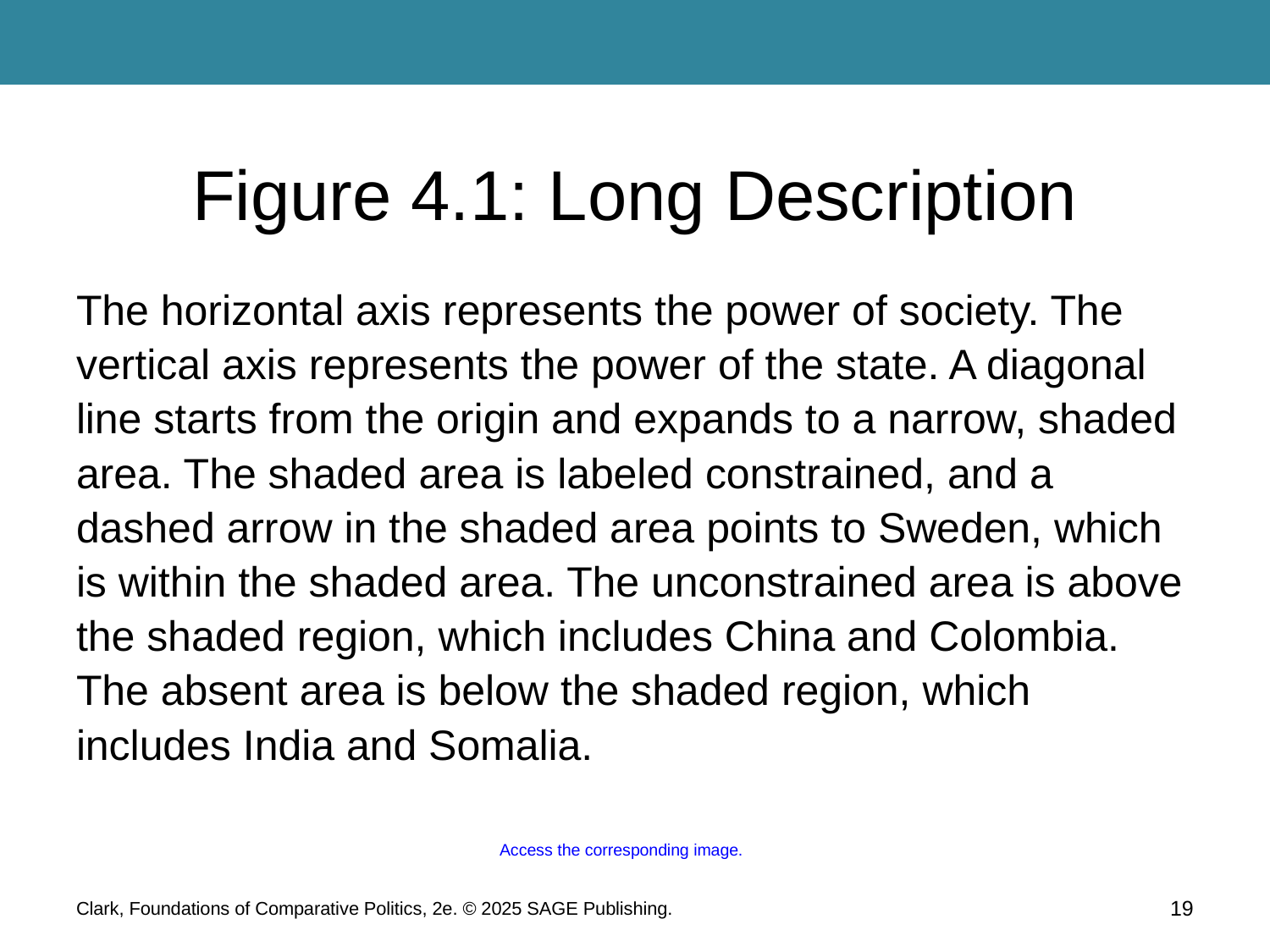

# Figure 4.1: Long Description
The horizontal axis represents the power of society. The vertical axis represents the power of the state. A diagonal line starts from the origin and expands to a narrow, shaded area. The shaded area is labeled constrained, and a dashed arrow in the shaded area points to Sweden, which is within the shaded area. The unconstrained area is above the shaded region, which includes China and Colombia. The absent area is below the shaded region, which includes India and Somalia.
Access the corresponding image.
19
Clark, Foundations of Comparative Politics, 2e. © 2025 SAGE Publishing.